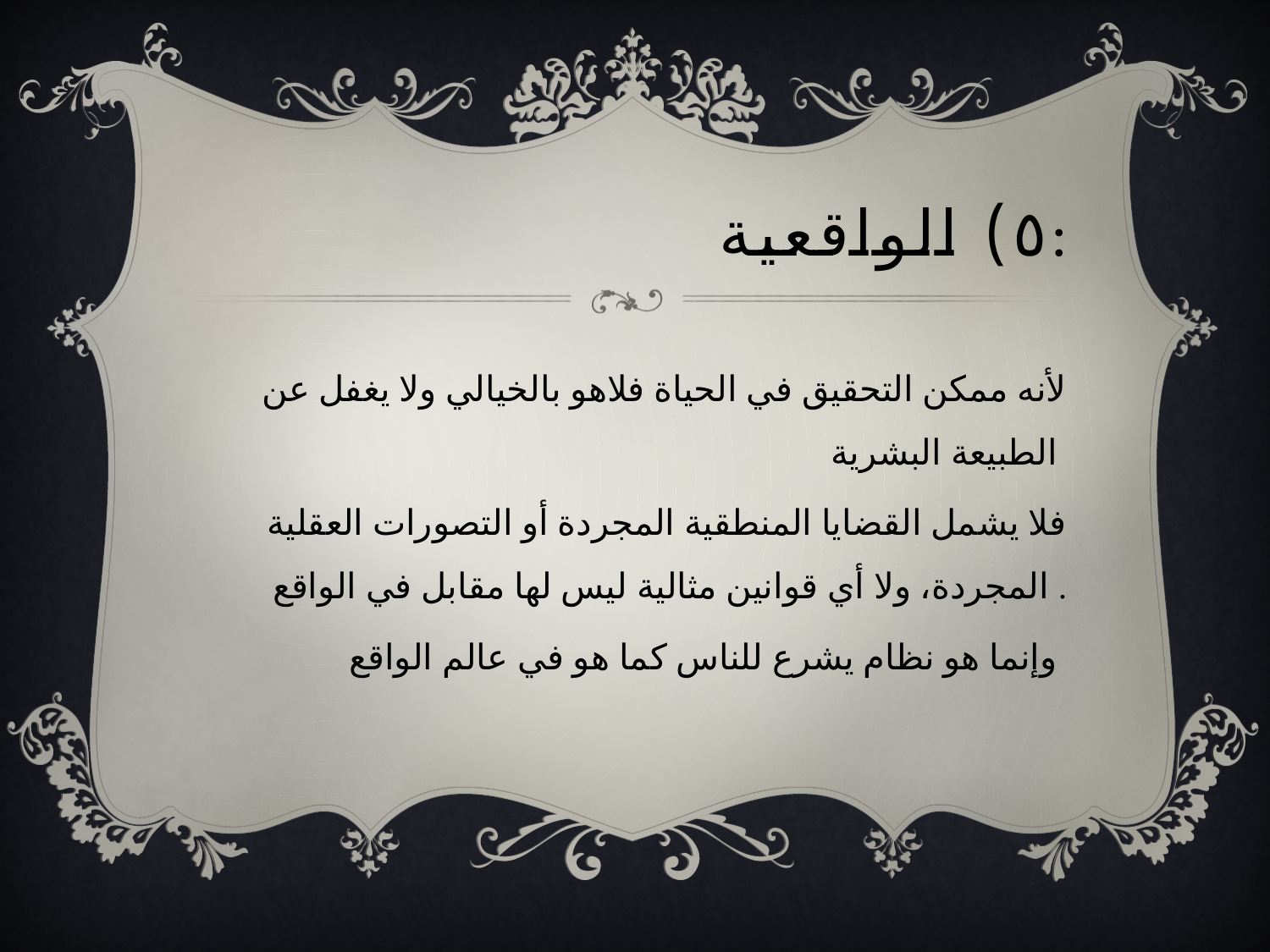

# ٥) الواقعية:
لأنه ممكن التحقيق في الحياة فلاهو بالخيالي ولا يغفل عن الطبيعة البشرية
فلا يشمل القضايا المنطقية المجردة أو التصورات العقلية المجردة، ولا أي قوانين مثالية ليس لها مقابل في الواقع .
وإنما هو نظام يشرع للناس كما هو في عالم الواقع